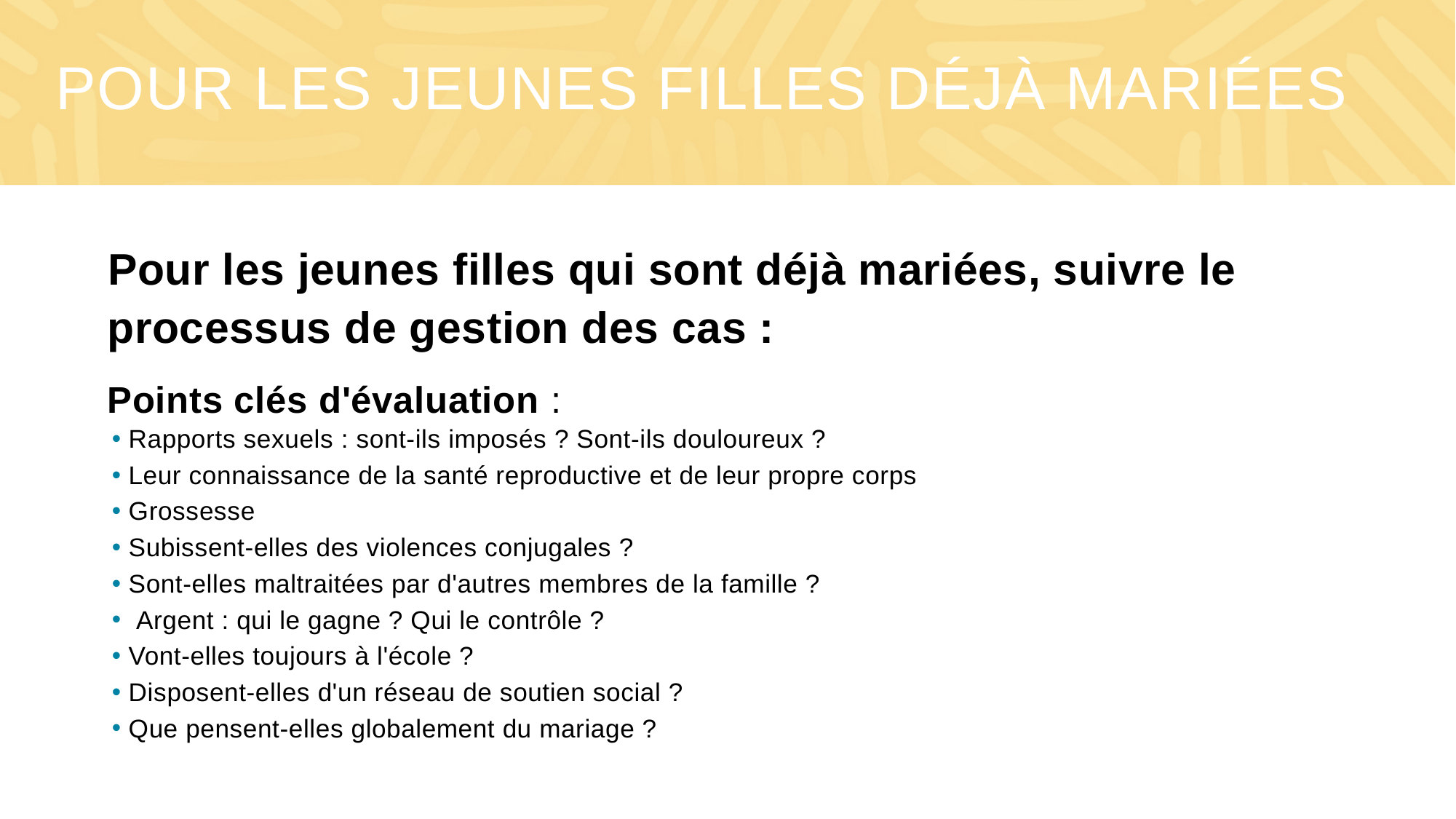

# Pour les jeunes filles DÉJÀ mariées
Pour les jeunes filles qui sont déjà mariées, suivre le processus de gestion des cas :
Points clés d'évaluation :
Rapports sexuels : sont-ils imposés ? Sont-ils douloureux ?
Leur connaissance de la santé reproductive et de leur propre corps
Grossesse
Subissent-elles des violences conjugales ?
Sont-elles maltraitées par d'autres membres de la famille ?
 Argent : qui le gagne ? Qui le contrôle ?
Vont-elles toujours à l'école ?
Disposent-elles d'un réseau de soutien social ?
Que pensent-elles globalement du mariage ?